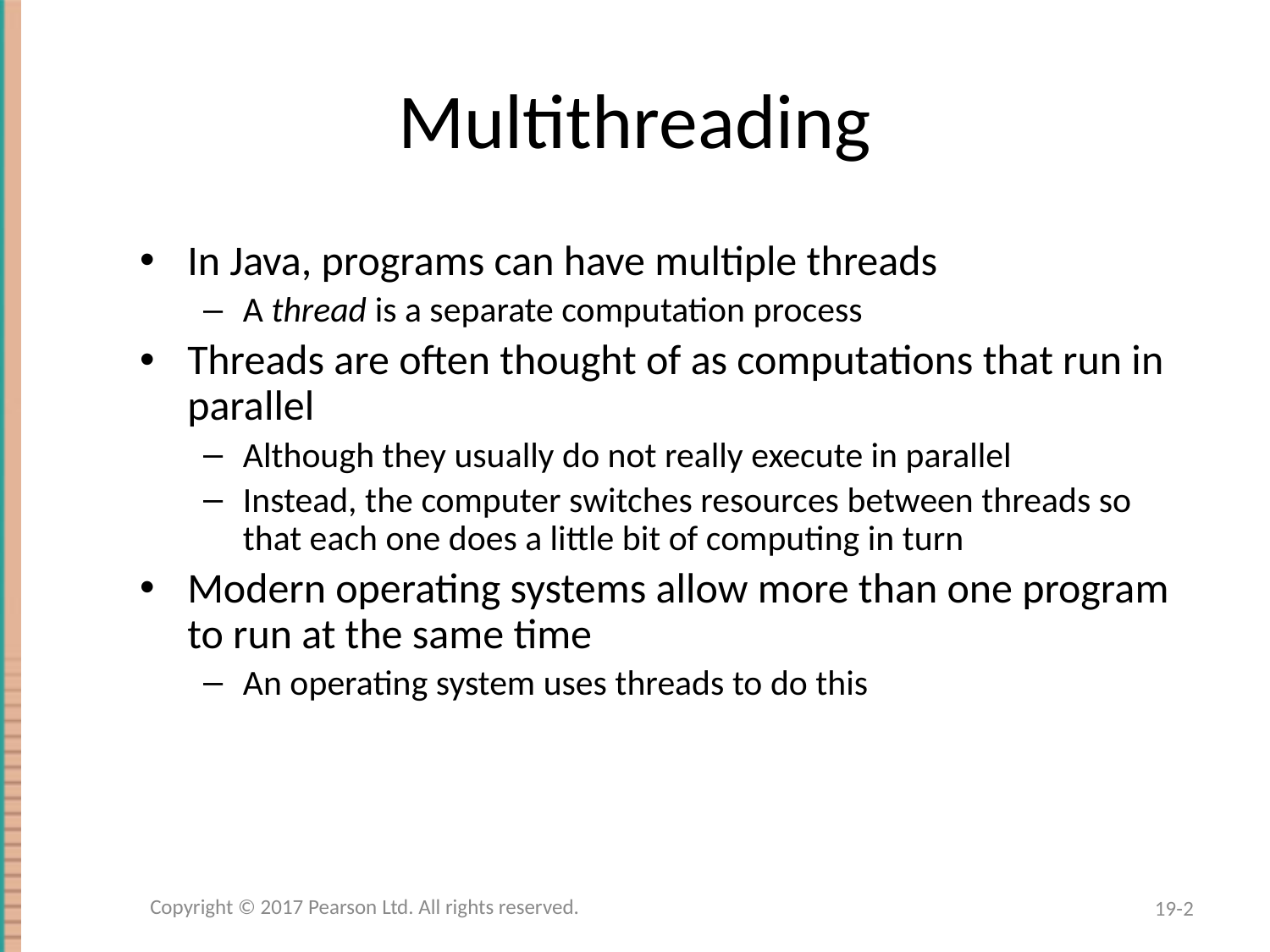

# Multithreading
In Java, programs can have multiple threads
A thread is a separate computation process
Threads are often thought of as computations that run in parallel
Although they usually do not really execute in parallel
Instead, the computer switches resources between threads so that each one does a little bit of computing in turn
Modern operating systems allow more than one program to run at the same time
An operating system uses threads to do this
Copyright © 2017 Pearson Ltd. All rights reserved.
19-2